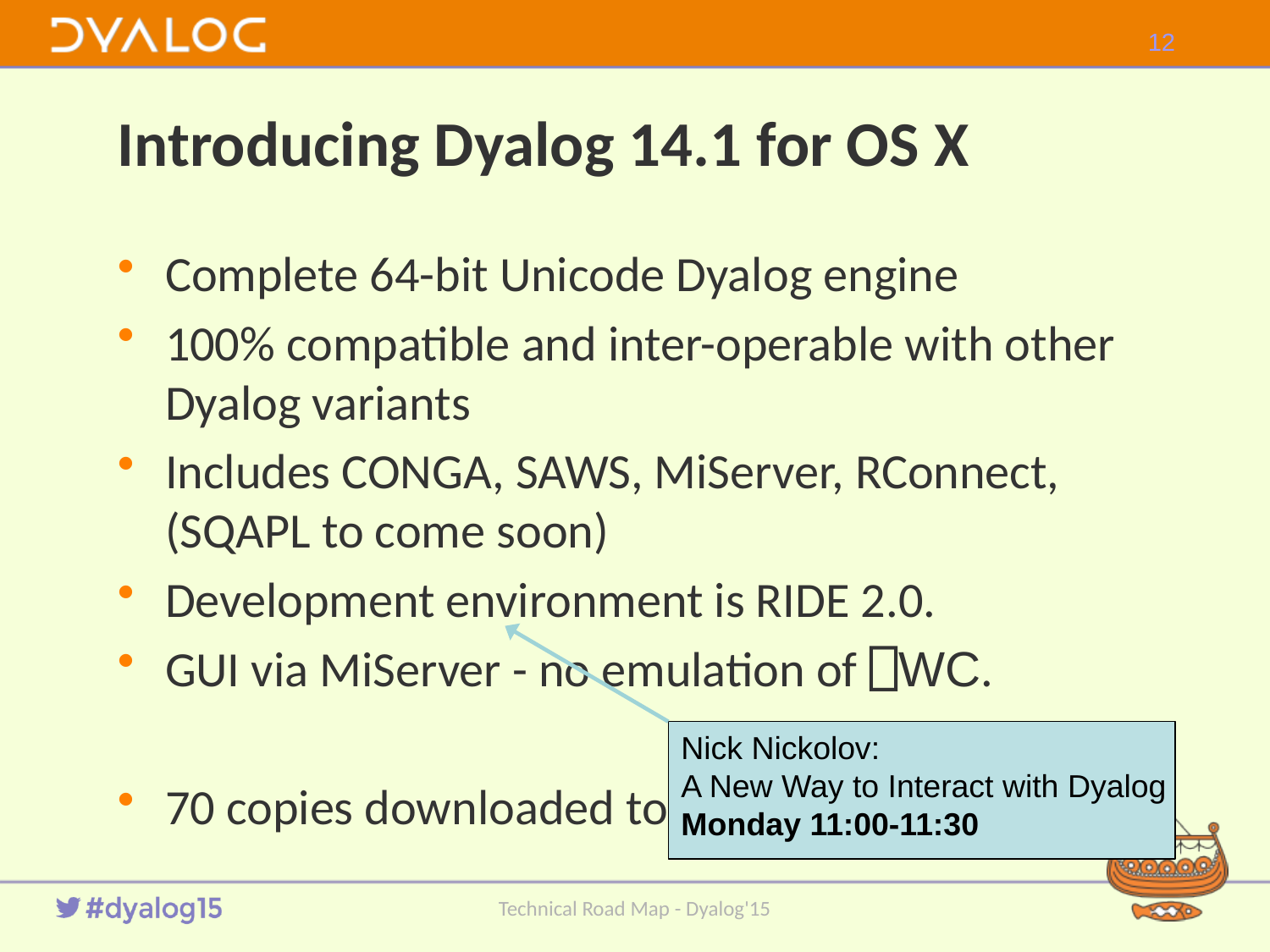

12
# Introducing Dyalog 14.1 for OS X
Complete 64-bit Unicode Dyalog engine
100% compatible and inter-operable with other Dyalog variants
Includes CONGA, SAWS, MiServer, RConnect, (SQAPL to come soon)
Development environment is RIDE 2.0.
GUI via MiServer - no emulation of ⎕WC.

70 copies downloaded to date

Nick Nickolov:
A New Way to Interact with Dyalog
Monday 11:00-11:30
Technical Road Map - Dyalog'15